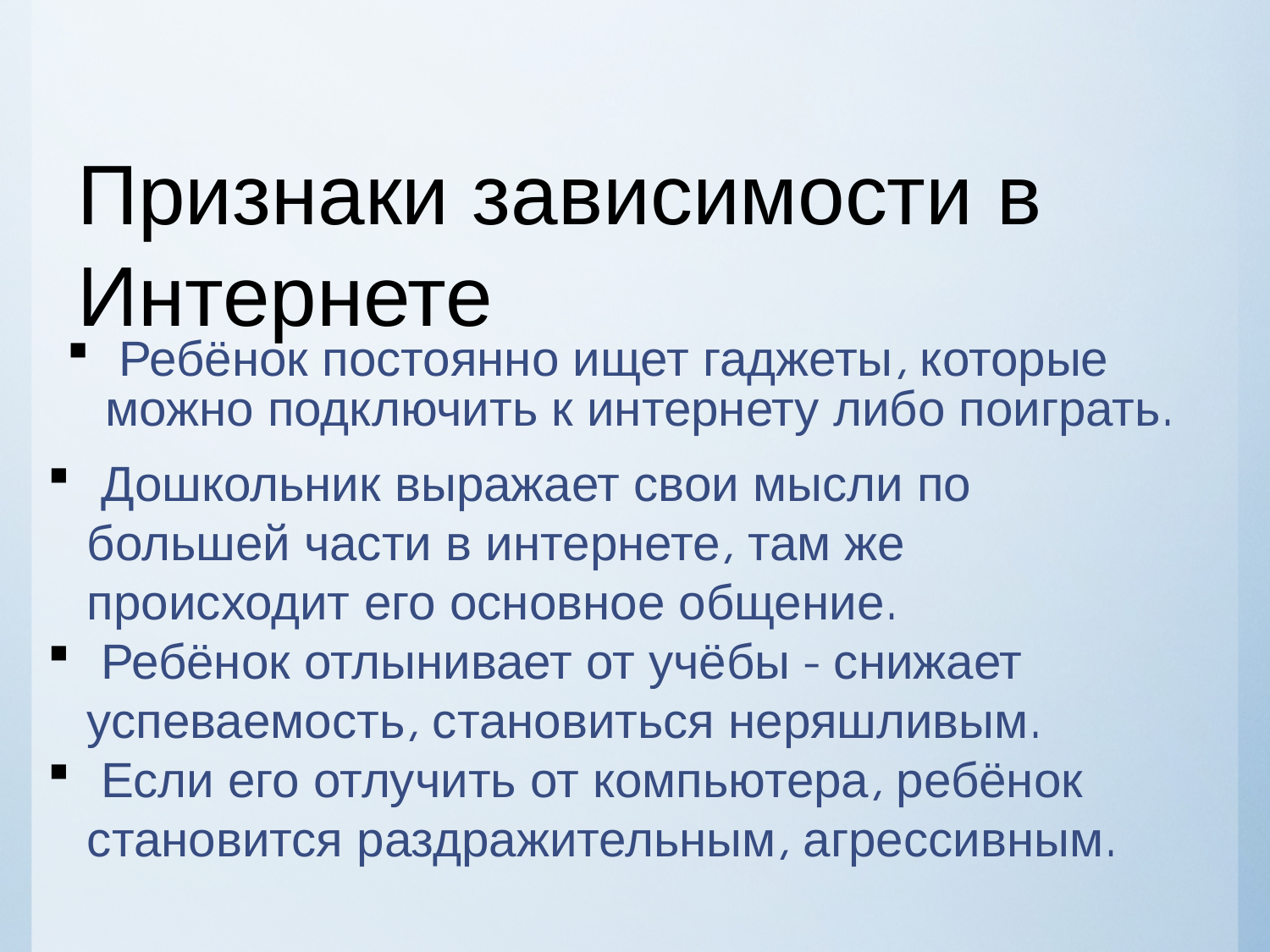

Признаки зависимости в Интернете
# Ребёнок постоянно ищет гаджеты, которые можно подключить к интернету либо поиграть.
 Дошкольник выражает свои мысли по большей части в интернете, там же происходит его основное общение.
 Ребёнок отлынивает от учёбы - снижает успеваемость, становиться неряшливым.
 Если его отлучить от компьютера, ребёнок становится раздражительным, агрессивным.